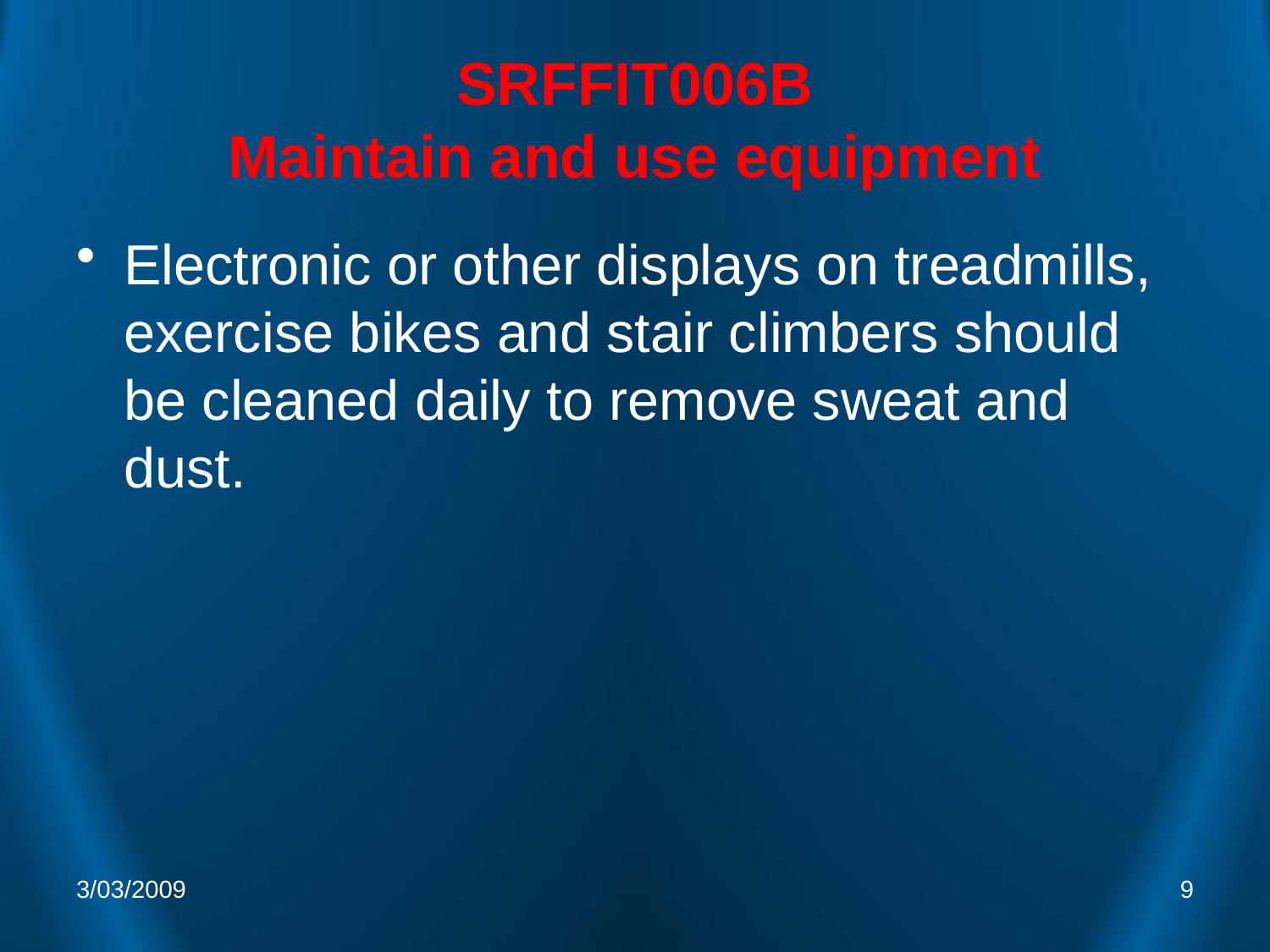

# SRFFIT006B Maintain and use equipment
Electronic or other displays on treadmills, exercise bikes and stair climbers should be cleaned daily to remove sweat and dust.
3/03/2009
9